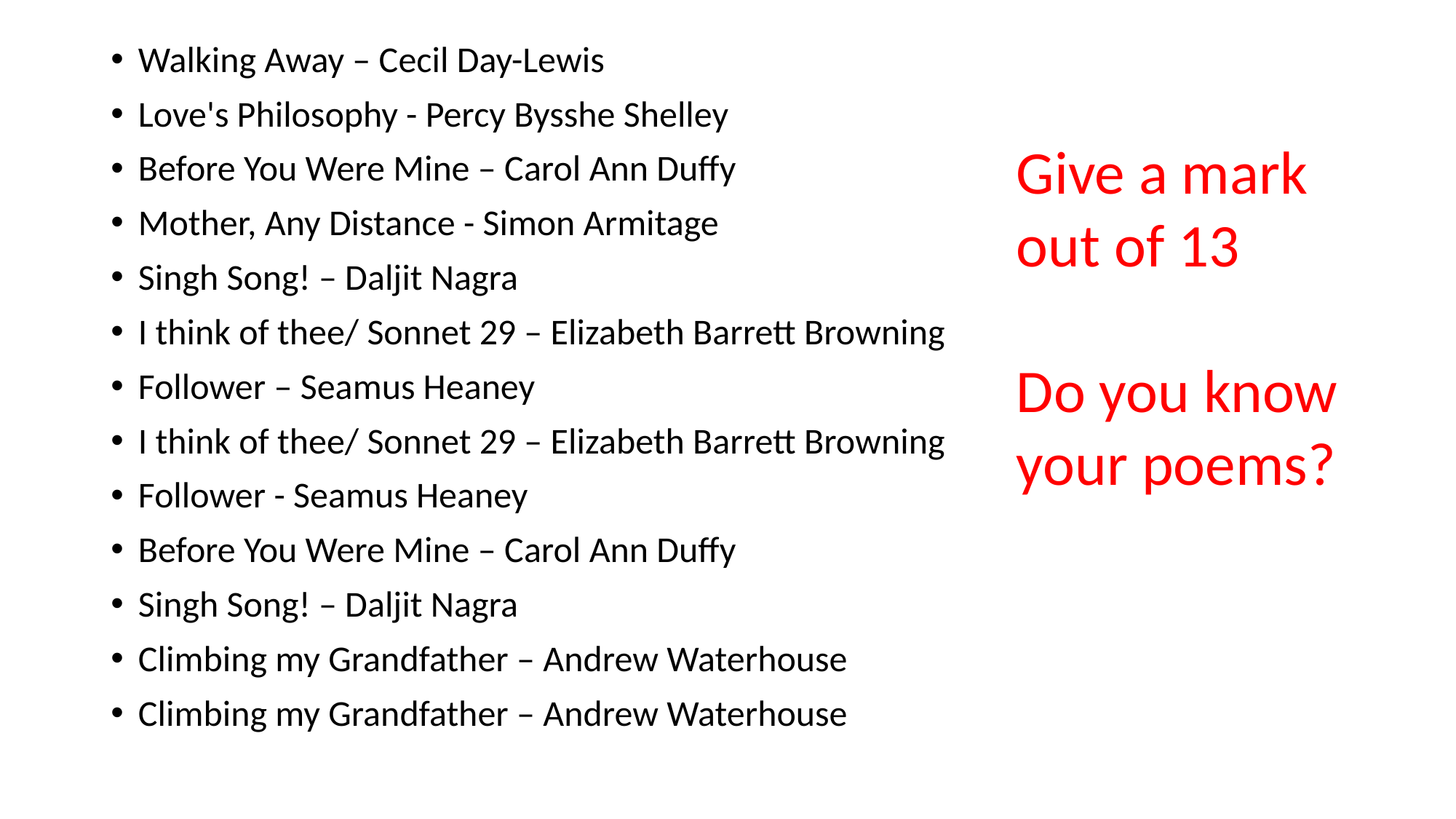

Walking Away – Cecil Day-Lewis
Love's Philosophy - Percy Bysshe Shelley
Before You Were Mine – Carol Ann Duffy
Mother, Any Distance - Simon Armitage
Singh Song! – Daljit Nagra
I think of thee/ Sonnet 29 – Elizabeth Barrett Browning
Follower – Seamus Heaney
I think of thee/ Sonnet 29 – Elizabeth Barrett Browning
Follower - Seamus Heaney
Before You Were Mine – Carol Ann Duffy
Singh Song! – Daljit Nagra
Climbing my Grandfather – Andrew Waterhouse
Climbing my Grandfather – Andrew Waterhouse

Give a mark out of 13

Do you know your poems?